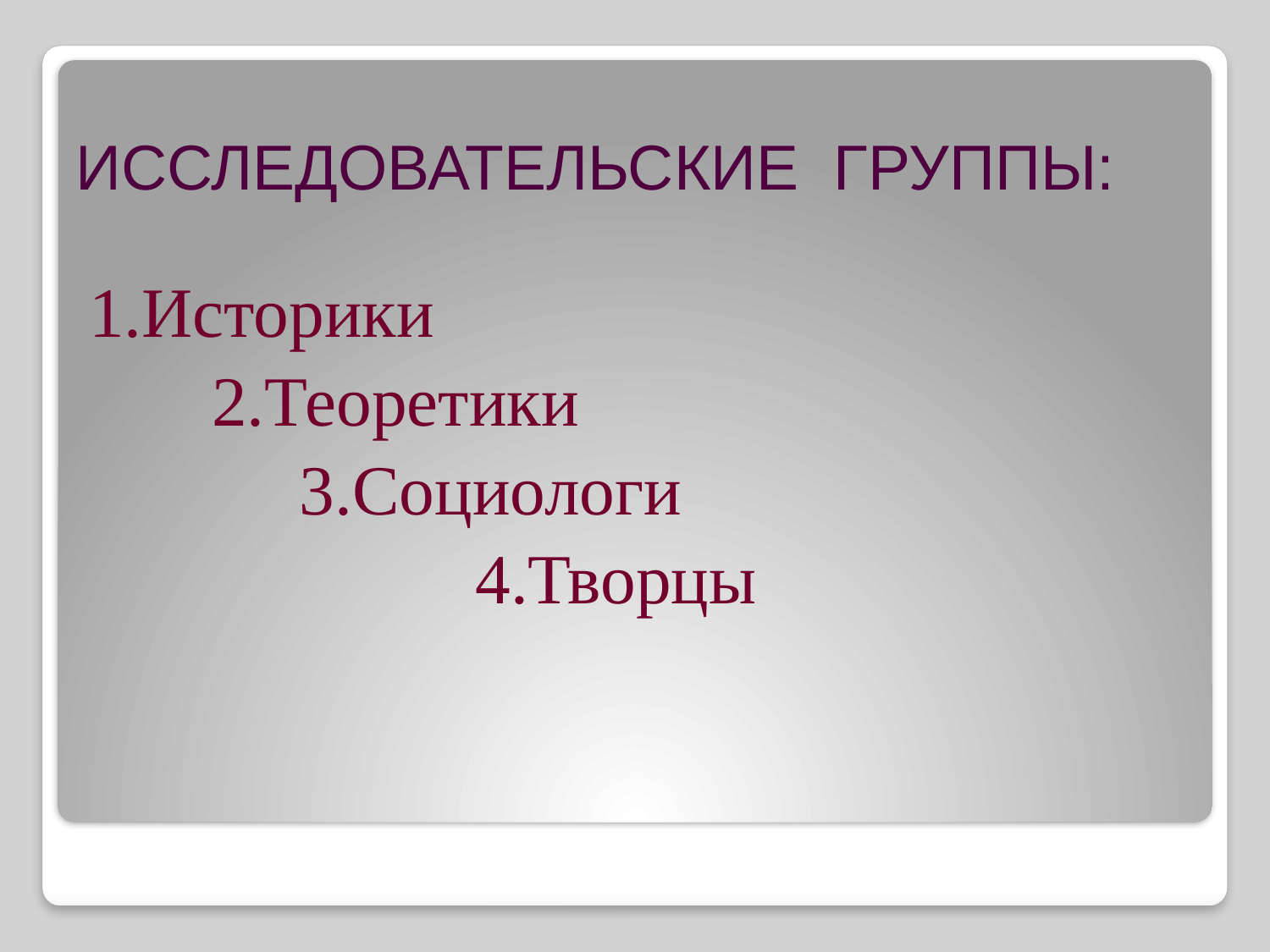

# ИССЛЕДОВАТЕЛЬСКИЕ  ГРУППЫ:
1.Историки
       2.Теоретики
            3.Социологи
                      4.Творцы